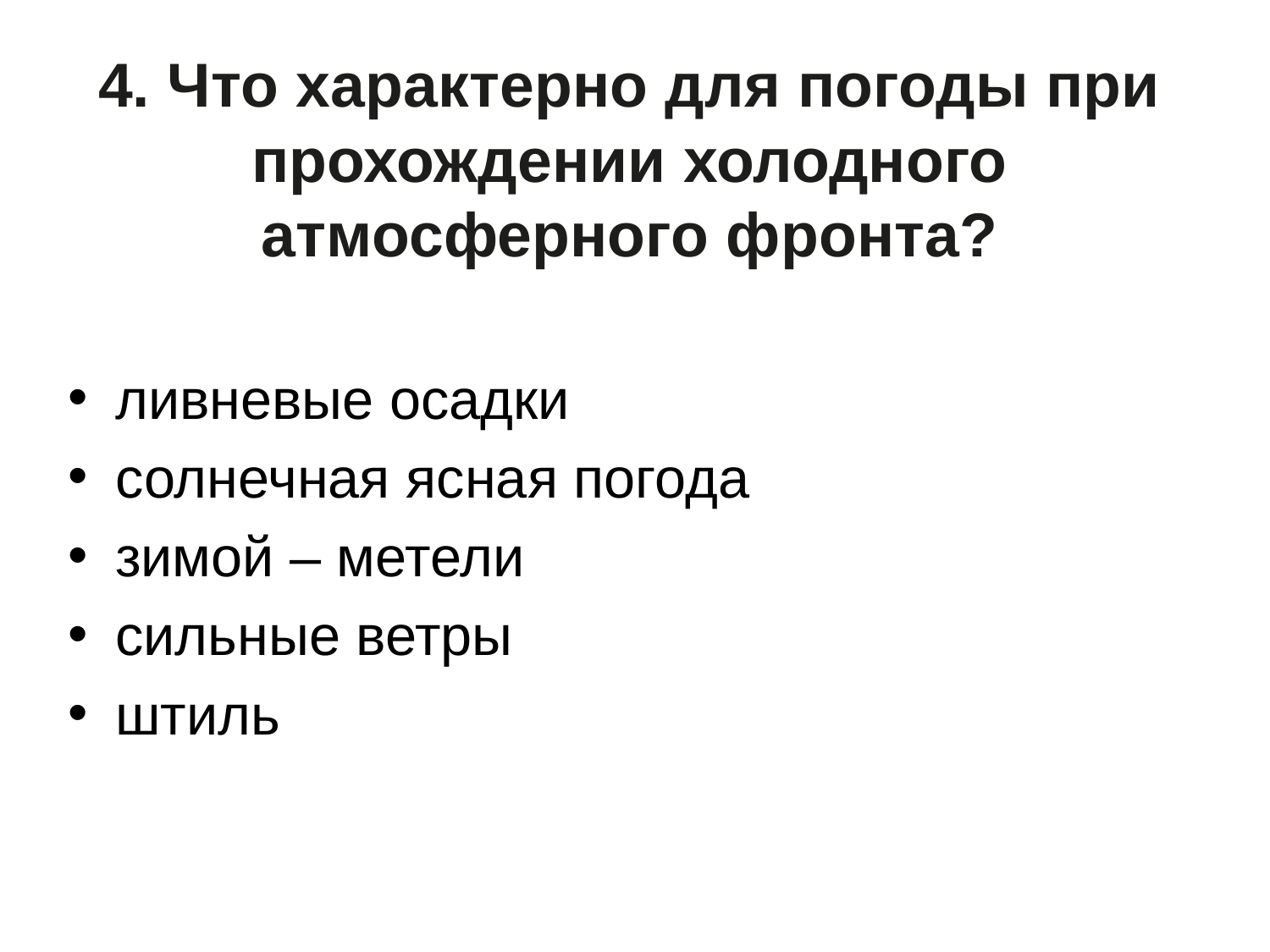

# 4. Что характерно для погоды при прохождении холодного атмосферного фронта?
ливневые осадки
солнечная ясная погода
зимой – метели
сильные ветры
штиль